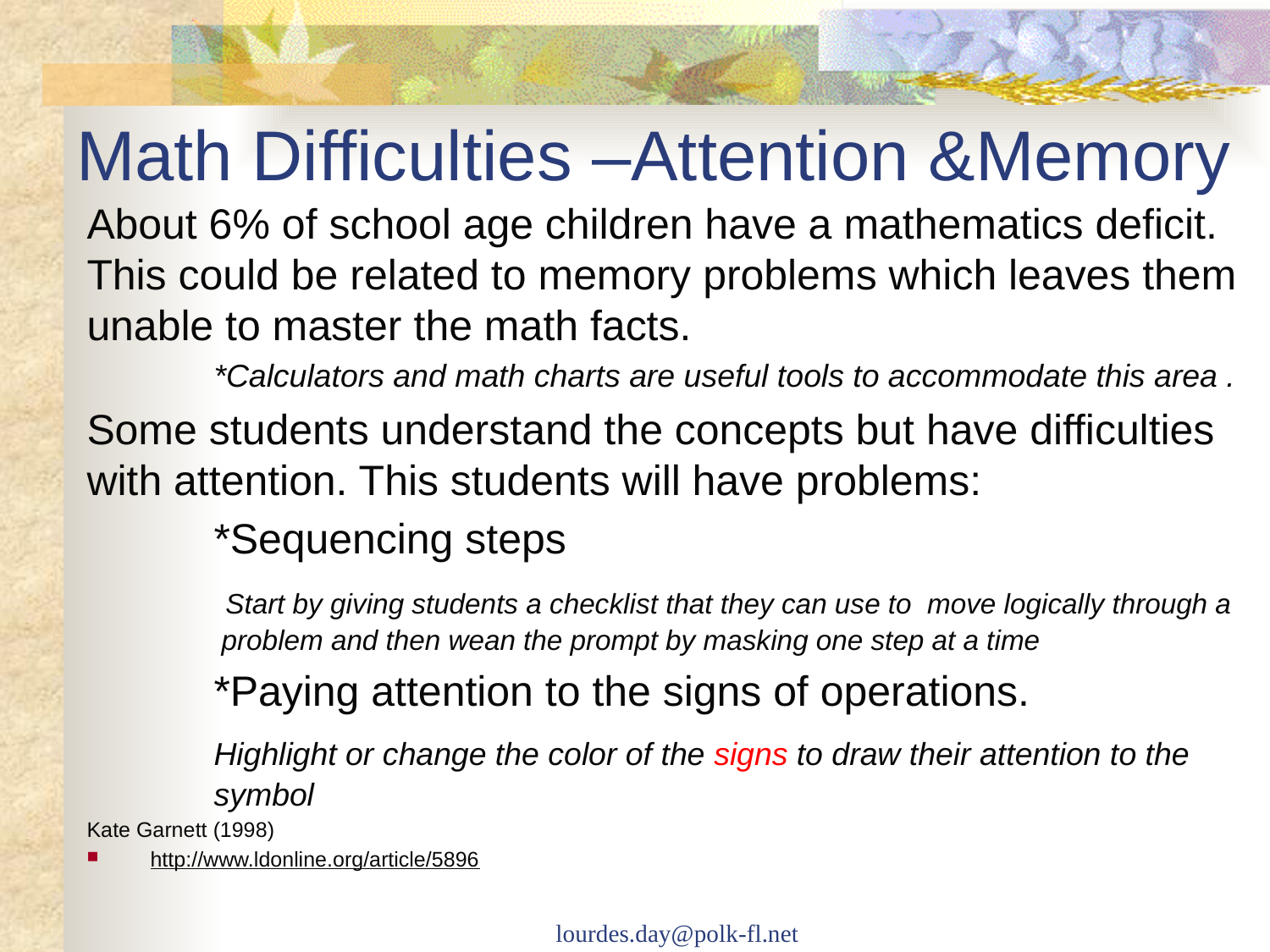

# Math Difficulties –Attention &Memory
About 6% of school age children have a mathematics deficit. This could be related to memory problems which leaves them unable to master the math facts.
	*Calculators and math charts are useful tools to accommodate this area .
Some students understand the concepts but have difficulties with attention. This students will have problems:
	*Sequencing steps
	 Start by giving students a checklist that they can use to  move logically through a 	 problem and then wean the prompt by masking one step at a time
	*Paying attention to the signs of operations.
	Highlight or change the color of the signs to draw their attention to the symbol
Kate Garnett (1998)
http://www.ldonline.org/article/5896

lourdes.day@polk-fl.net